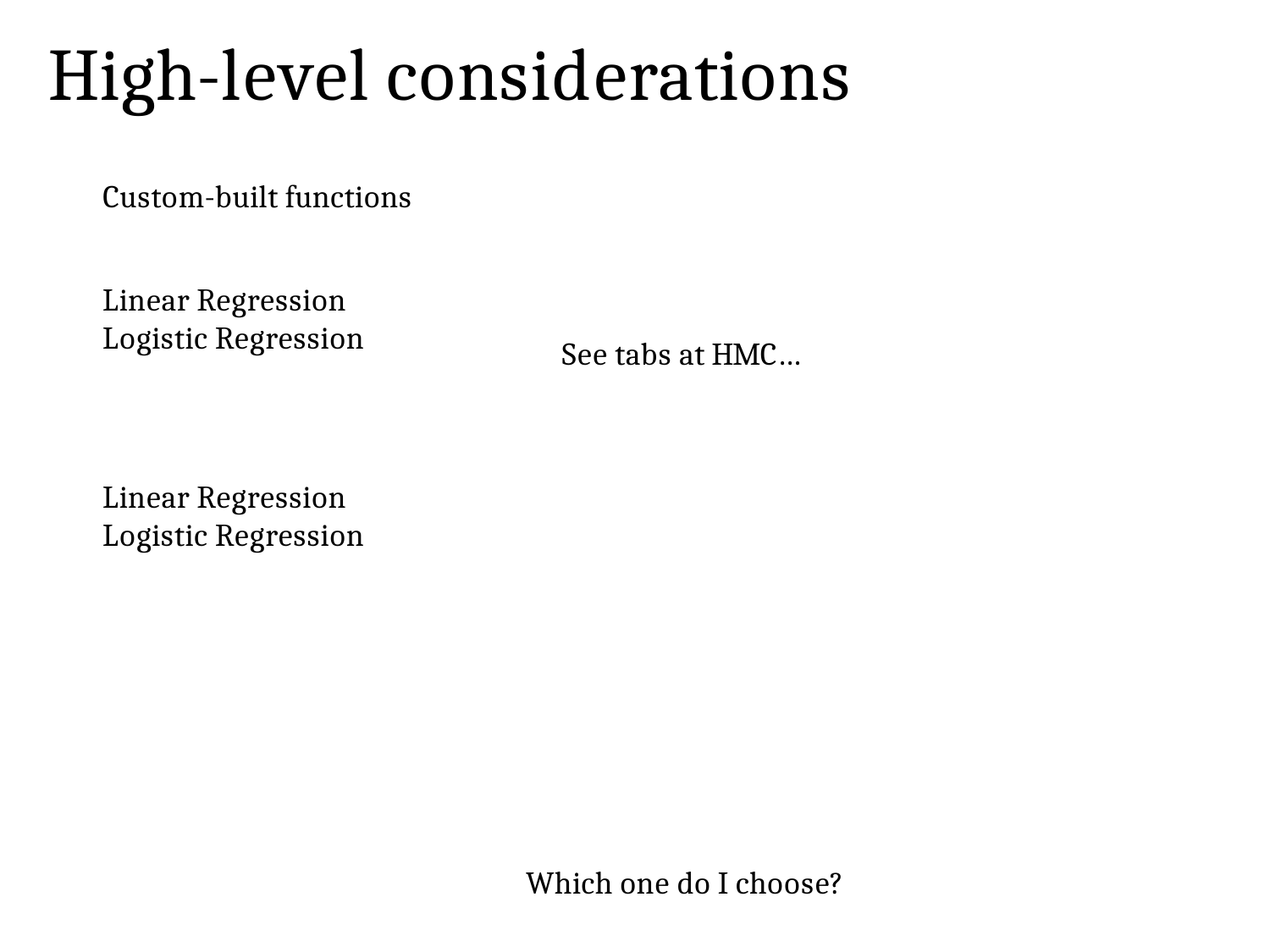

High-level considerations
Custom-built functions
Linear Regression
Logistic Regression
See tabs at HMC…
Linear Regression
Logistic Regression
Which one do I choose?